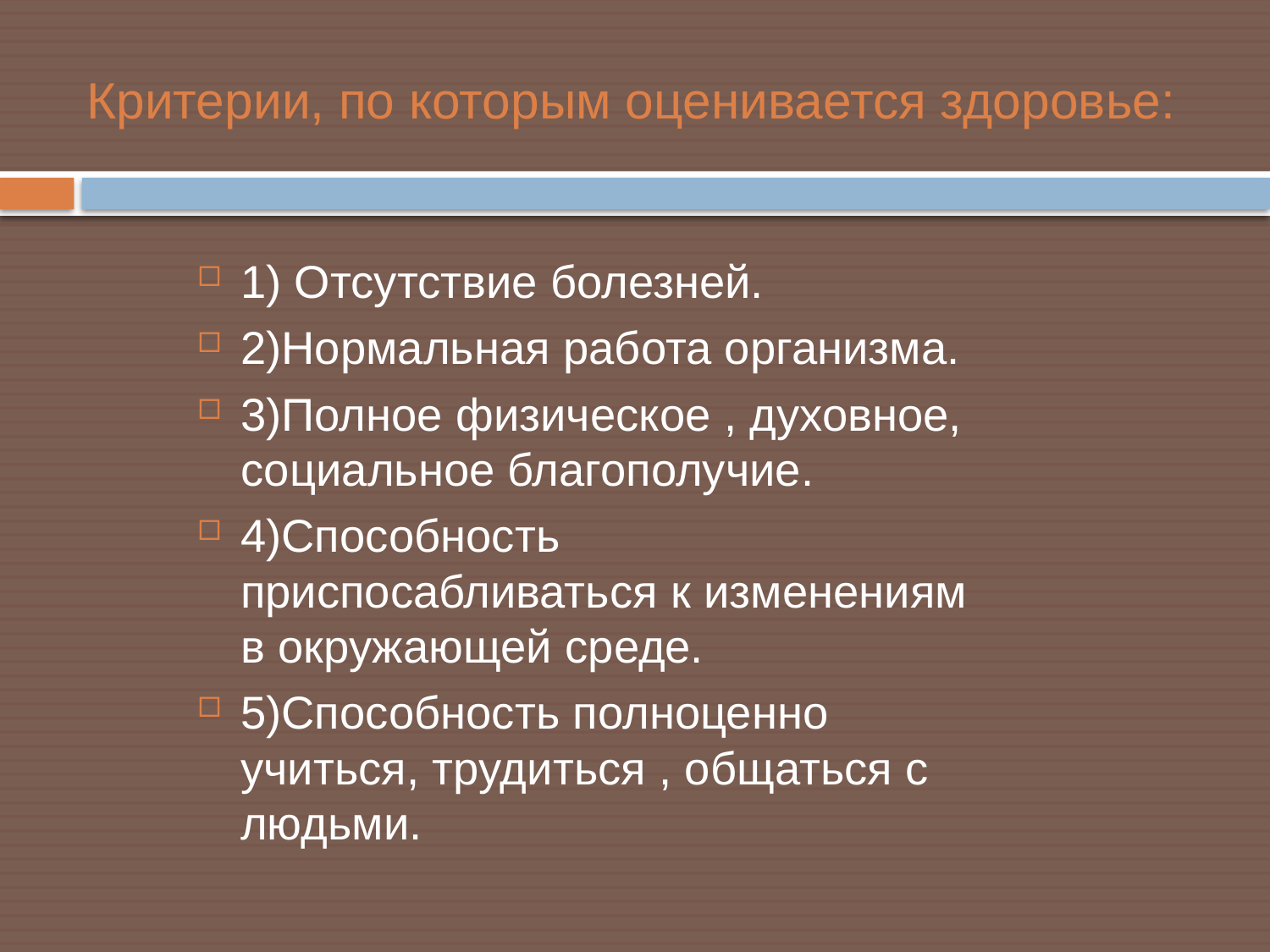

# Критерии, по которым оценивается здоровье:
1) Отсутствие болезней.
2)Нормальная работа организма.
3)Полное физическое , духовное, социальное благополучие.
4)Способность приспосабливаться к изменениям в окружающей среде.
5)Способность полноценно учиться, трудиться , общаться с людьми.